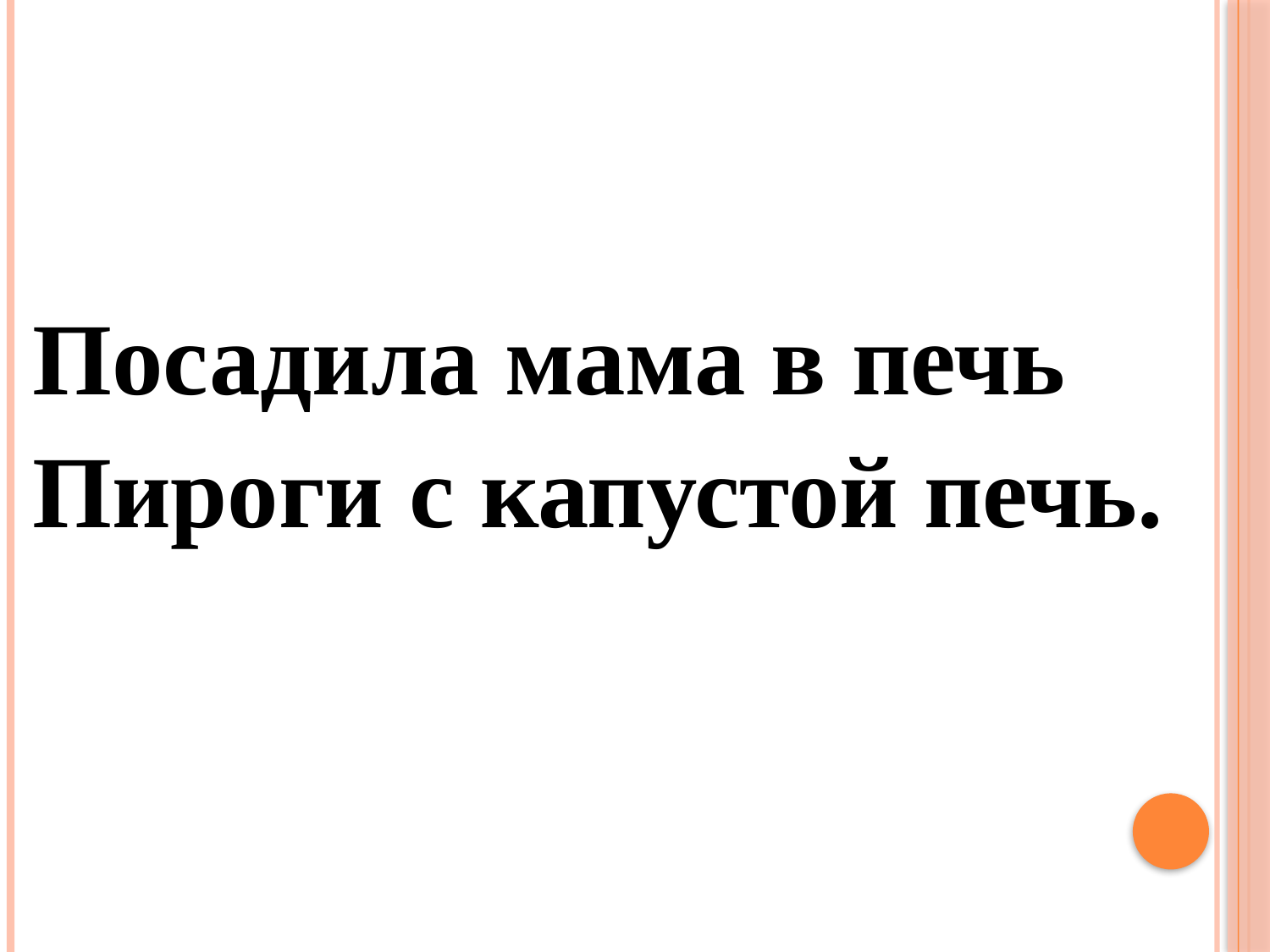

Посадила мама в печь
Пироги с капустой печь.